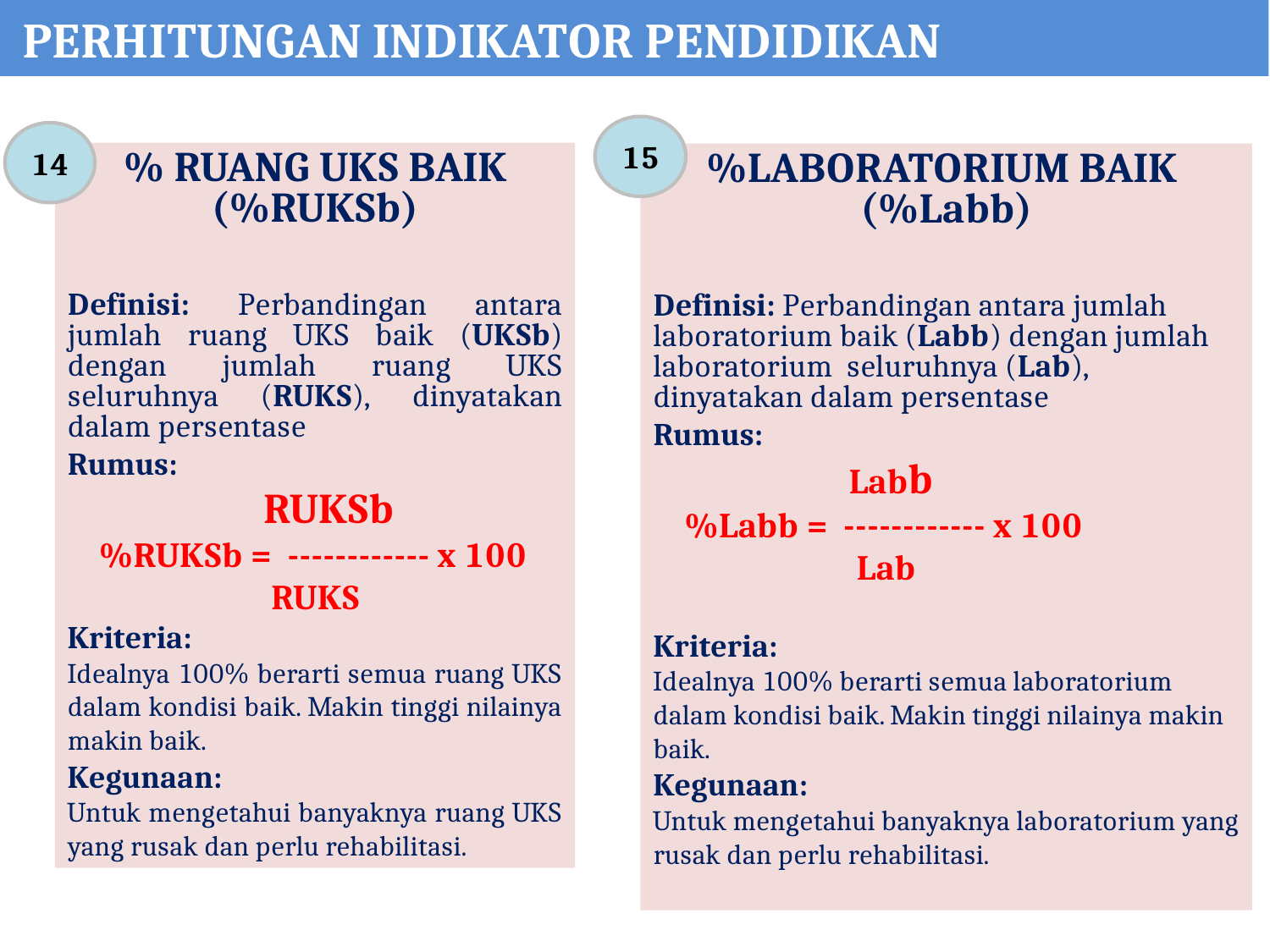

PERHITUNGAN INDIKATOR PENDIDIKAN
15
14
% RUANG UKS BAIK
(%RUKSb)

Definisi: Perbandingan antara jumlah ruang UKS baik (UKSb) dengan jumlah ruang UKS seluruhnya (RUKS), dinyatakan dalam persentase
Rumus:
                         RUKSb
    %RUKSb =  ------------ x 100
                          RUKS
Kriteria:
Idealnya 100% berarti semua ruang UKS dalam kondisi baik. Makin tinggi nilainya makin baik.
Kegunaan:
Untuk mengetahui banyaknya ruang UKS yang rusak dan perlu rehabilitasi.
%LABORATORIUM BAIK
(%Labb)

Definisi: Perbandingan antara jumlah laboratorium baik (Labb) dengan jumlah laboratorium  seluruhnya (Lab), dinyatakan dalam persentase
Rumus:
                         Labb
    %Labb =  ------------ x 100
                          Lab

Kriteria:
Idealnya 100% berarti semua laboratorium dalam kondisi baik. Makin tinggi nilainya makin baik.
Kegunaan:
Untuk mengetahui banyaknya laboratorium yang rusak dan perlu rehabilitasi.